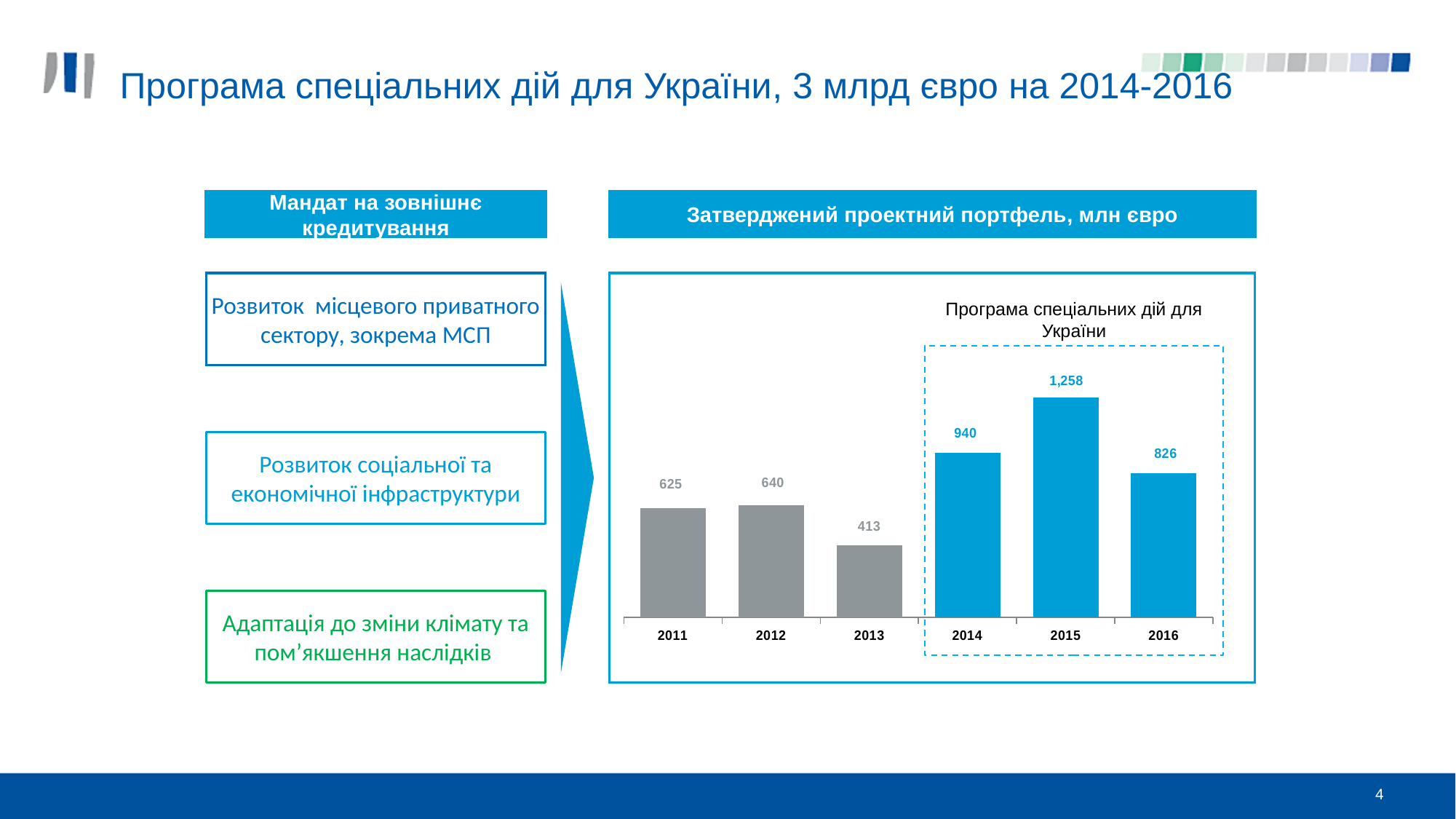

# Програма спеціальних дій для України, 3 млрд євро на 2014-2016
Мандат на зовнішнє кредитування
Затверджений проектний портфель, млн євро
Розвиток  місцевого приватного сектору, зокрема МСП

Програма спеціальних дій для України

### Chart

| Category | Total signed loans (EURm) |
|---|---|
| 2011 | 625.0 |
| 2012 | 640.0 |
| 2013 | 413.18 |
| 2014 | 940.0 |
| 2015 | 1257.7 |
| 2016 | 826.0 |
Розвиток соціальної та економічної інфраструктури

Адаптація до зміни клімату та пом’якшення наслідків
4